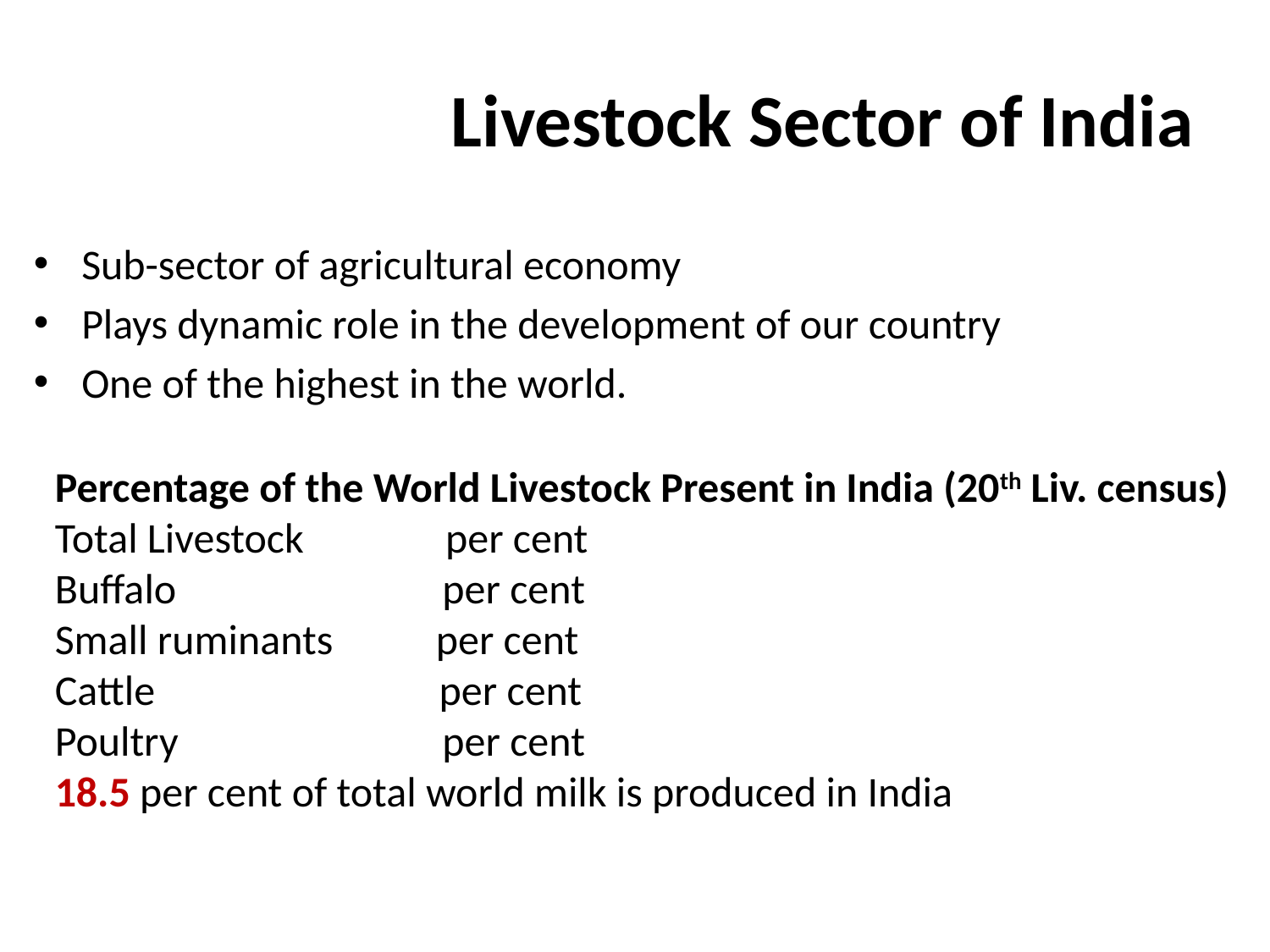

# Livestock Sector of India
Sub-sector of agricultural economy
Plays dynamic role in the development of our country
One of the highest in the world.
Percentage of the World Livestock Present in India (20th Liv. census)
Total Livestock 	 per cent
Buffalo 	              per cent
Small ruminants 	per cent
Cattle 	                           per cent
Poultry 	              per cent
18.5 per cent of total world milk is produced in India